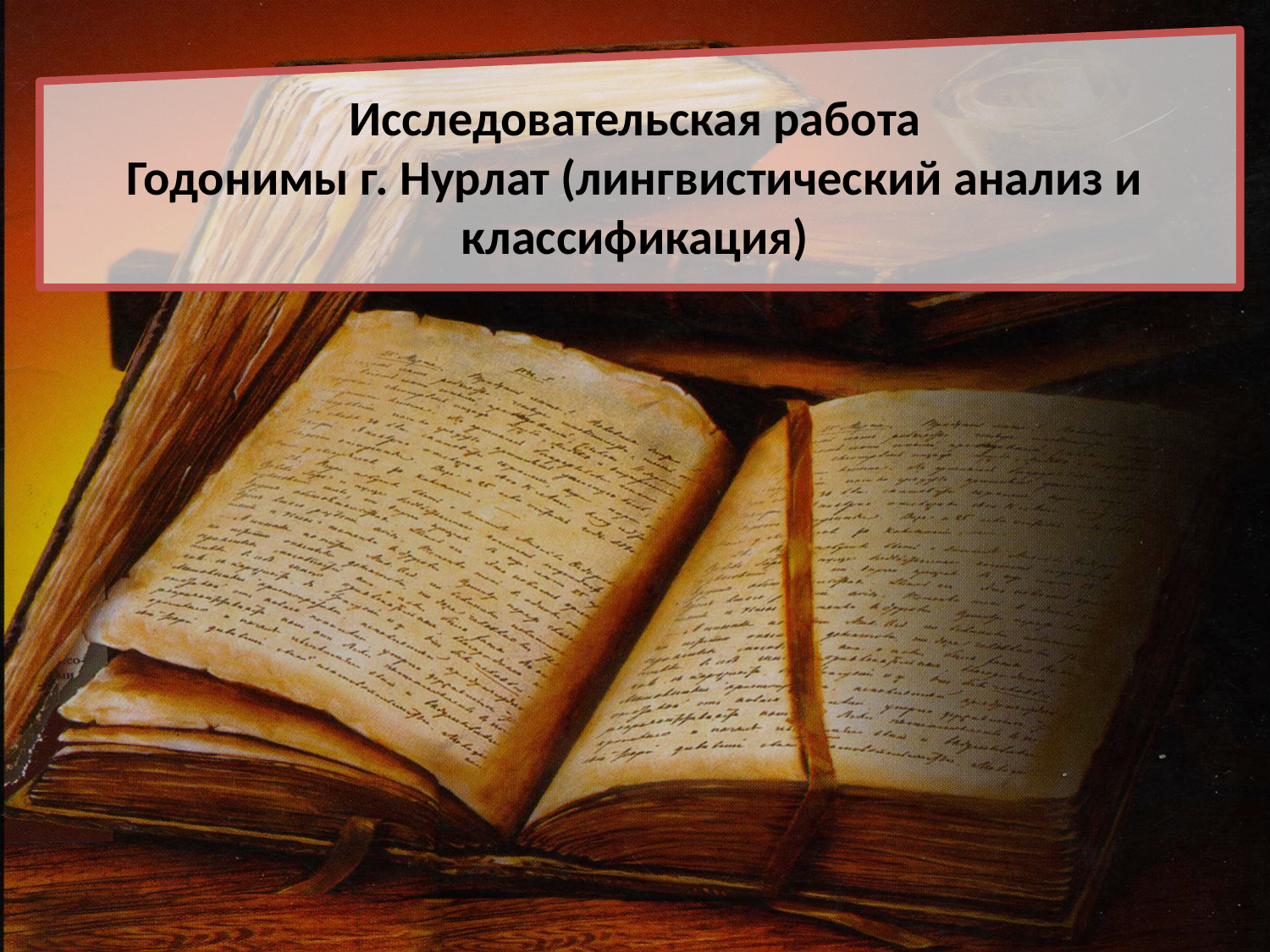

Исследовательская работа
Годонимы г. Нурлат (лингвистический анализ и классификация)